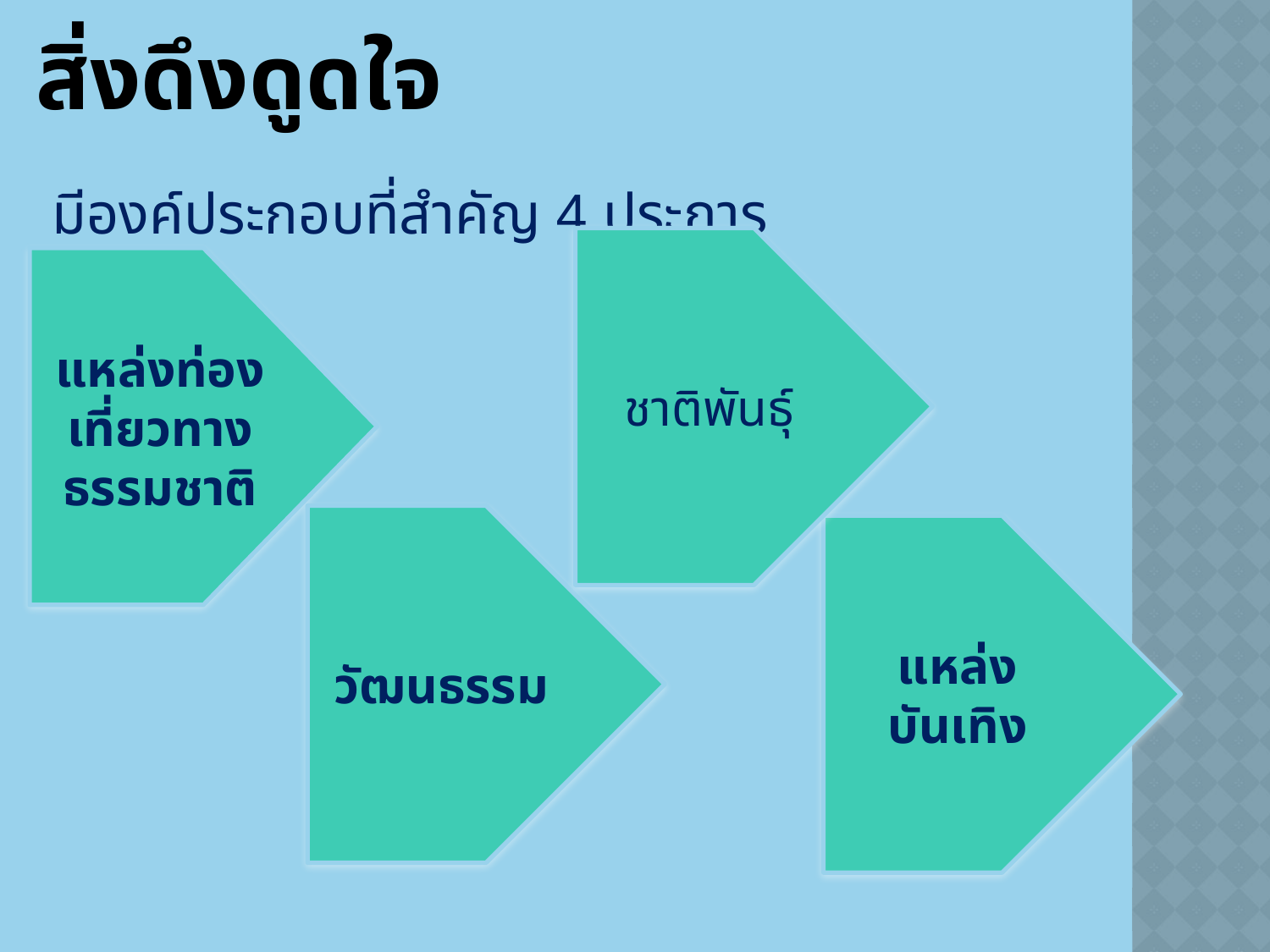

# สิ่งดึงดูดใจ
มีองค์ประกอบที่สำคัญ 4 ประการ
ชาติพันธุ์
แหล่งท่องเที่ยวทางธรรมชาติ
วัฒนธรรม
แหล่งบันเทิง